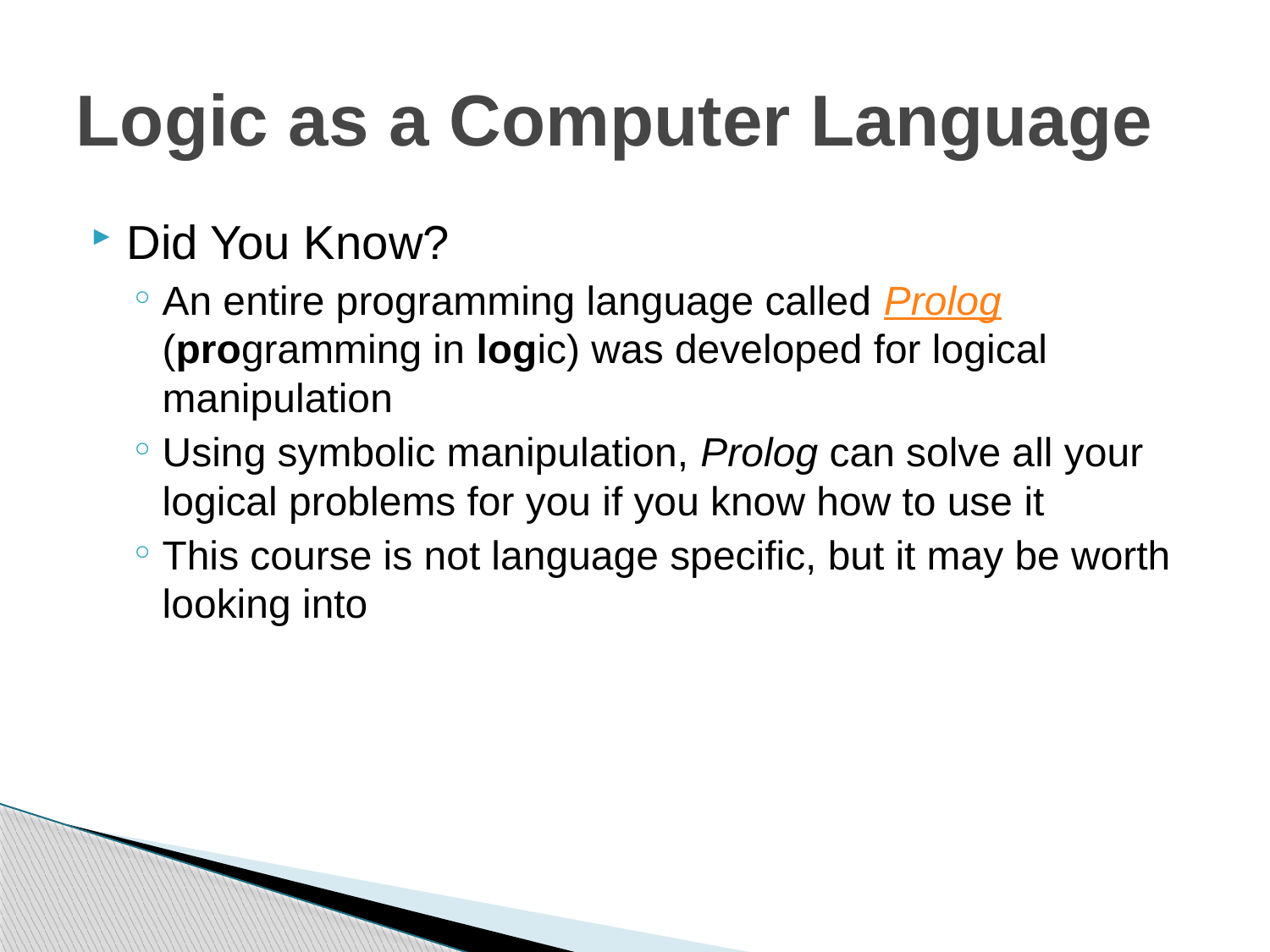

# Logic as a Computer Language
Did You Know?
An entire programming language called Prolog (programming in logic) was developed for logical manipulation
Using symbolic manipulation, Prolog can solve all your logical problems for you if you know how to use it
This course is not language specific, but it may be worth looking into